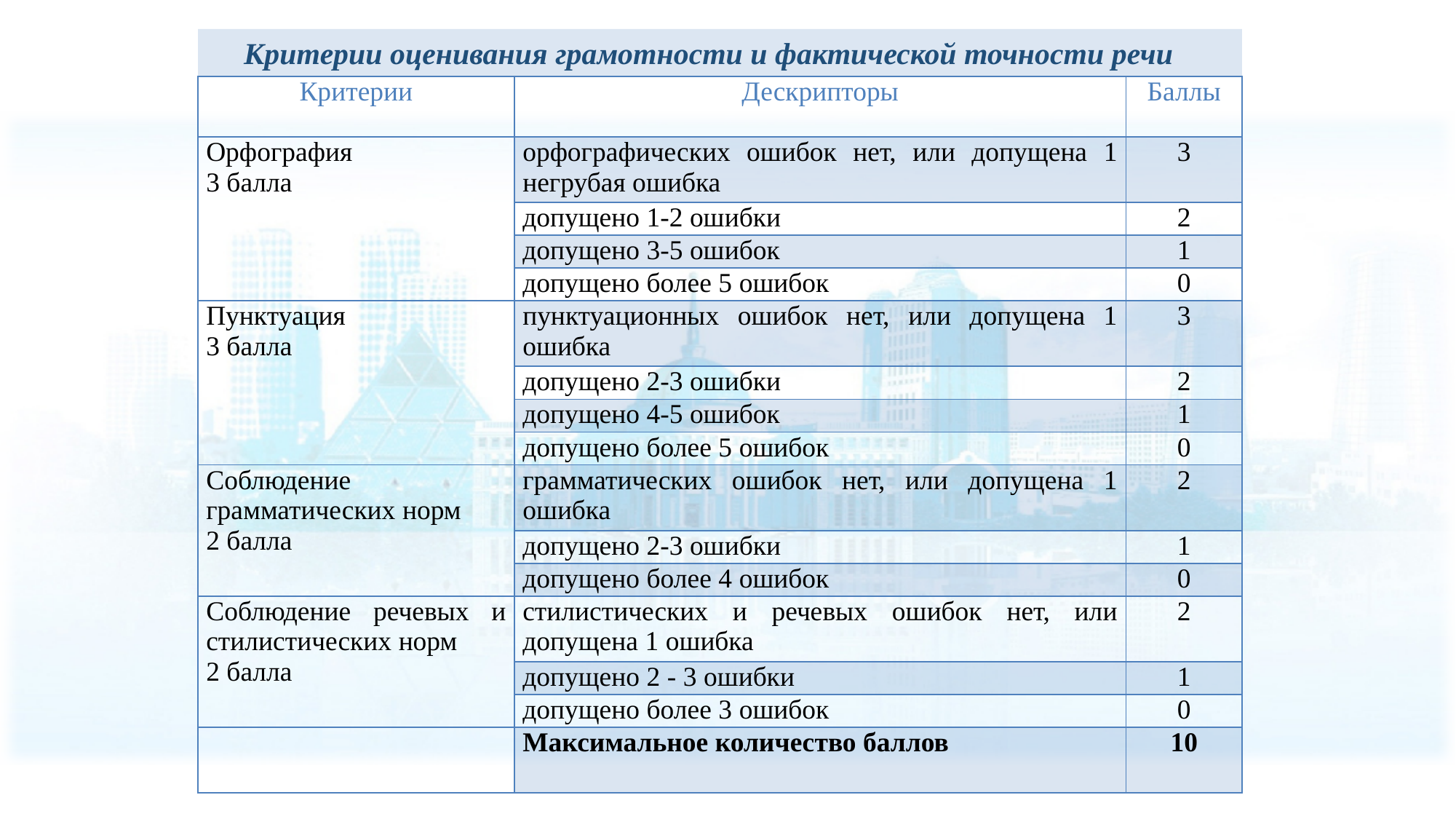

Критерии оценивания грамотности и фактической точности речи
| Критерии | Дескрипторы | Баллы |
| --- | --- | --- |
| Орфография 3 балла | орфографических ошибок нет, или допущена 1 негрубая ошибка | 3 |
|  | допущено 1-2 ошибки | 2 |
|  | допущено 3-5 ошибок | 1 |
|  | допущено более 5 ошибок | 0 |
| Пунктуация 3 балла | пунктуационных ошибок нет, или допущена 1 ошибка | 3 |
|  | допущено 2-3 ошибки | 2 |
|  | допущено 4-5 ошибок | 1 |
|  | допущено более 5 ошибок | 0 |
| Соблюдение грамматических норм 2 балла | грамматических ошибок нет, или допущена 1 ошибка | 2 |
|  | допущено 2-3 ошибки | 1 |
|  | допущено более 4 ошибок | 0 |
| Соблюдение речевых и стилистических норм 2 балла | стилистических и речевых ошибок нет, или допущена 1 ошибка | 2 |
|  | допущено 2 - 3 ошибки | 1 |
|  | допущено более 3 ошибок | 0 |
|  | Максимальное количество баллов | 10 |